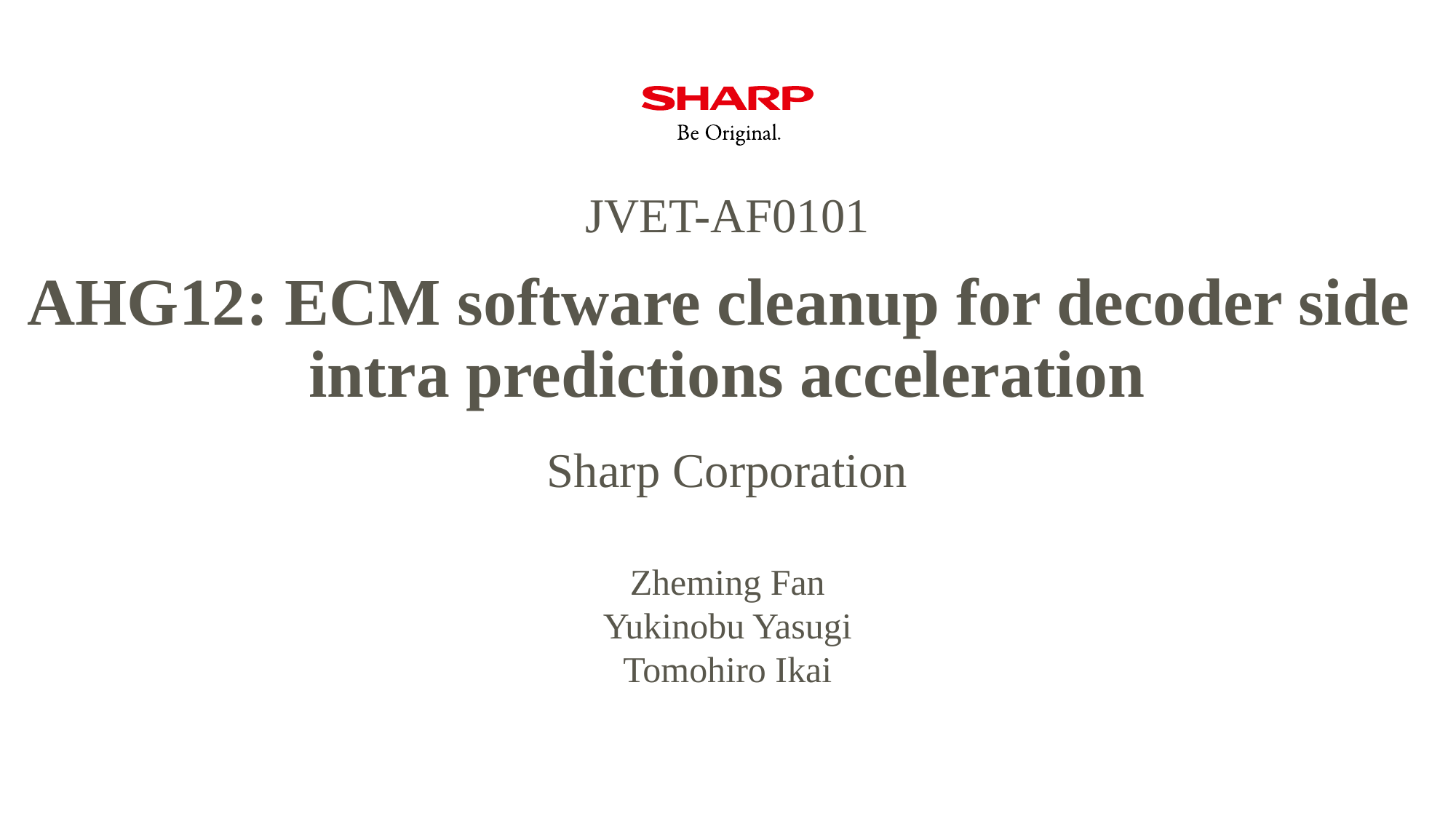

JVET-AF0101
# AHG12: ECM software cleanup for decoder side intra predictions acceleration
Sharp Corporation
Zheming Fan
Yukinobu Yasugi
Tomohiro Ikai